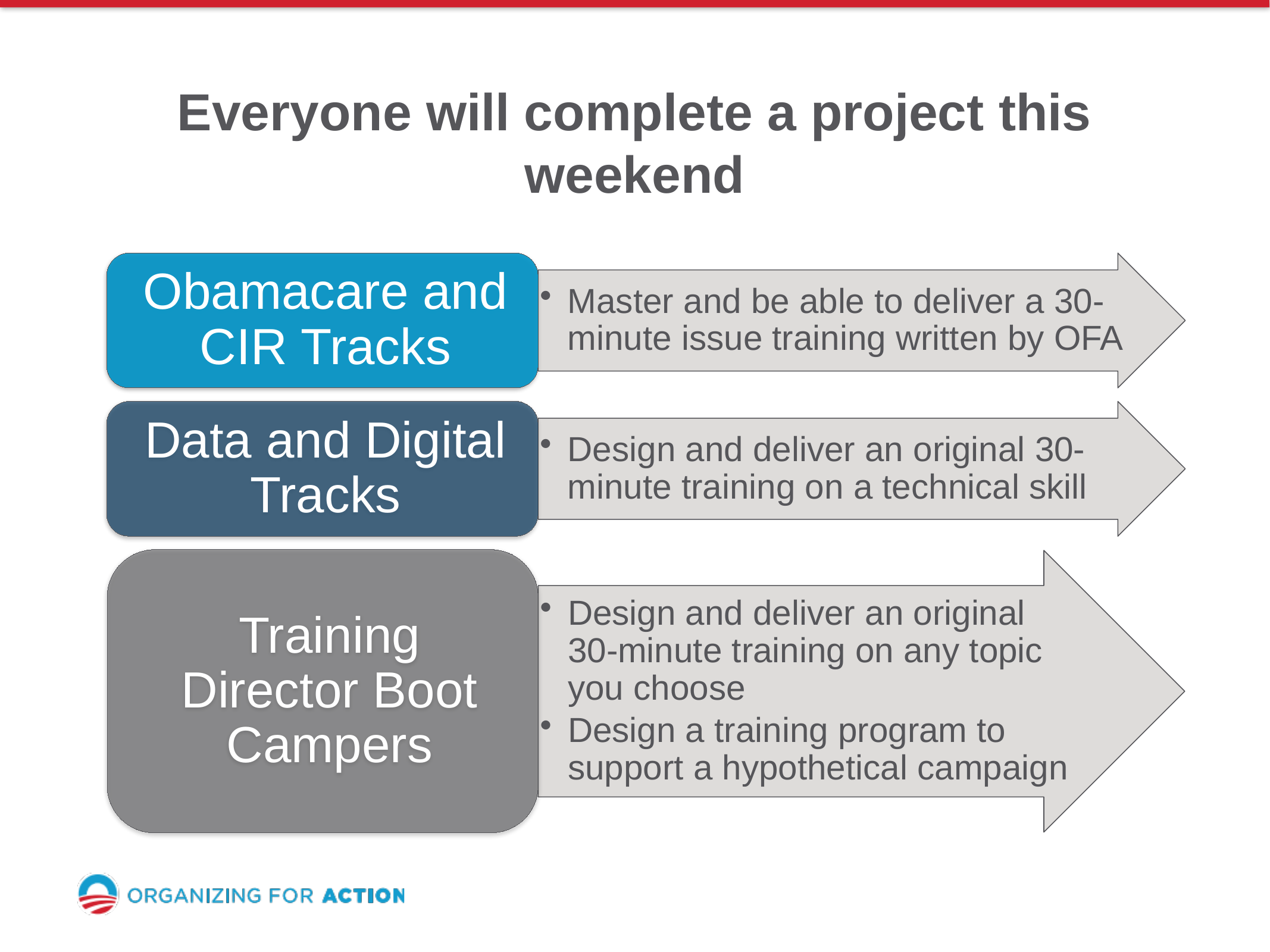

Everyone will complete a project this weekend
Master and be able to deliver a 30-minute issue training written by OFA
Obamacare and CIR Tracks
Design and deliver an original 30-minute training on a technical skill
Data and Digital Tracks
Design and deliver an original 30-minute training on any topic you choose
Design a training program to support a hypothetical campaign
Training Director Boot Campers